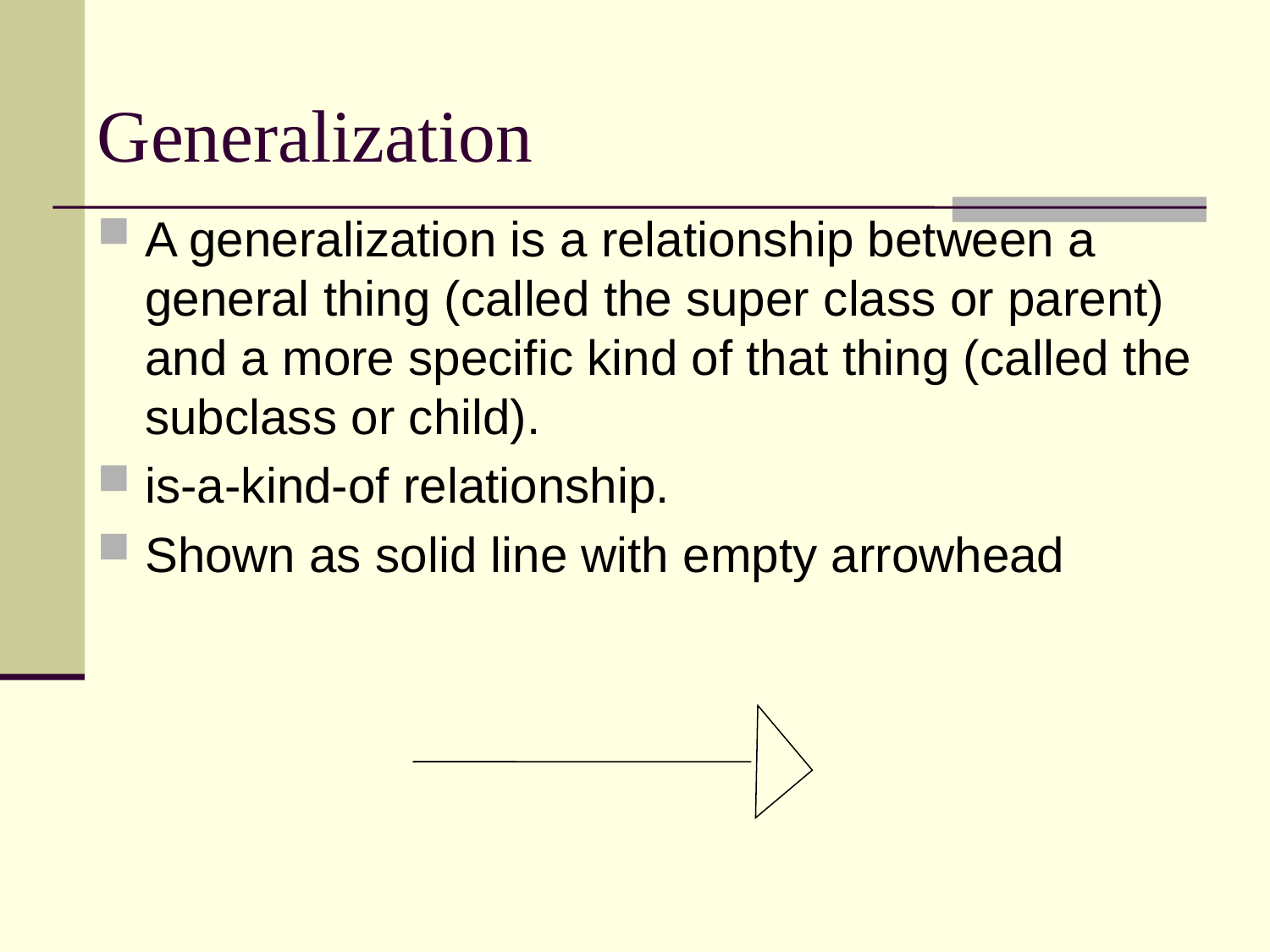

# Generalization
A generalization is a relationship between a general thing (called the super class or parent) and a more specific kind of that thing (called the subclass or child).
is-a-kind-of relationship.
Shown as solid line with empty arrowhead